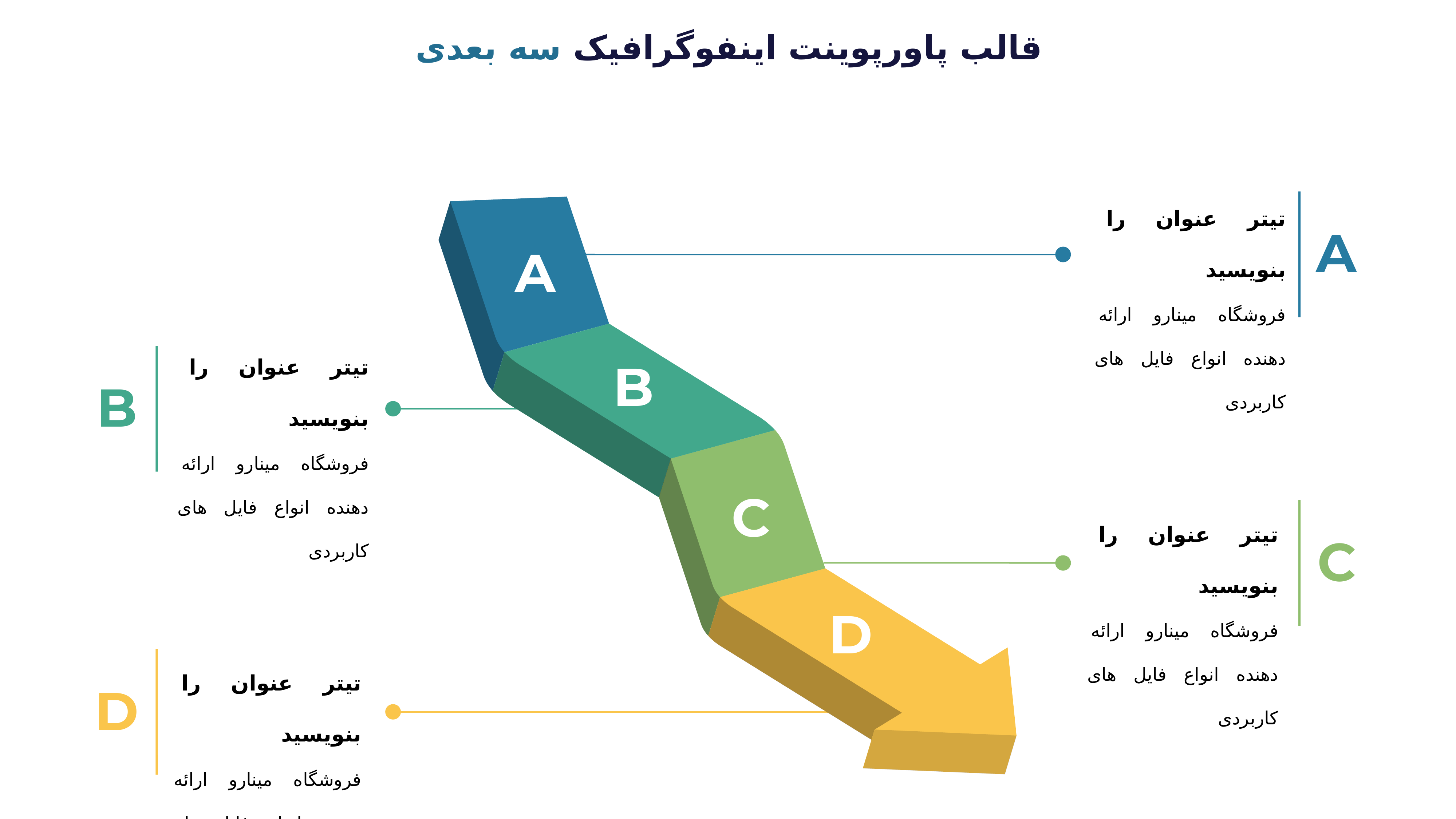

قالب پاورپوینت اینفوگرافیک سه بعدی
تیتر عنوان را بنویسید
فروشگاه مینارو ارائه دهنده انواع فایل های کاربردی

A
A

تیتر عنوان را بنویسید
فروشگاه مینارو ارائه دهنده انواع فایل های کاربردی

B
B

C
تیتر عنوان را بنویسید
فروشگاه مینارو ارائه دهنده انواع فایل های کاربردی

C

D
تیتر عنوان را بنویسید
فروشگاه مینارو ارائه دهنده انواع فایل های کاربردی

D